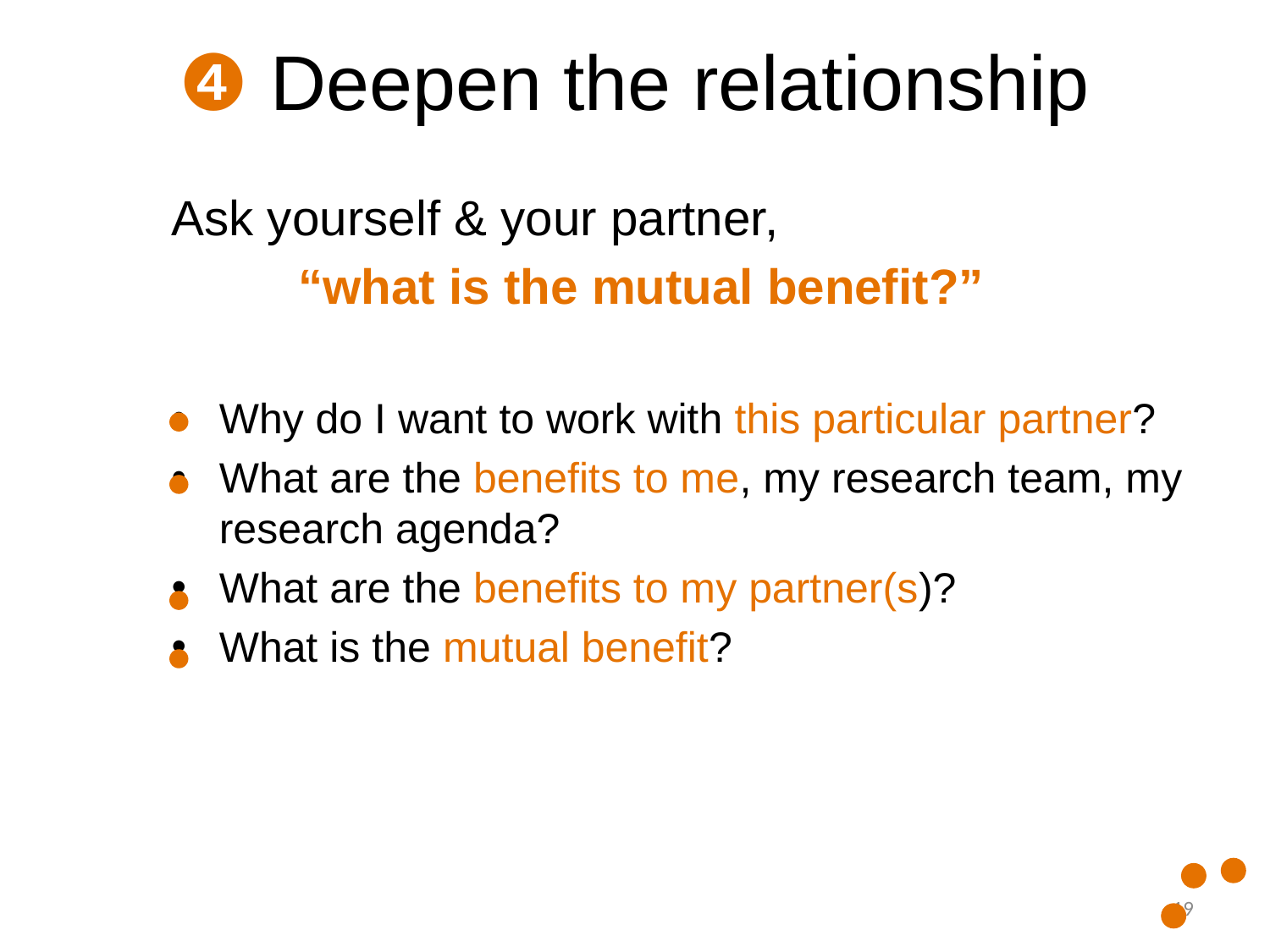

# ❹ Deepen the relationship
Ask yourself & your partner,
	“what is the mutual benefit?”

Why do I want to work with this particular partner?
What are the benefits to me, my research team, my research agenda?
What are the benefits to my partner(s)?
What is the mutual benefit?

19